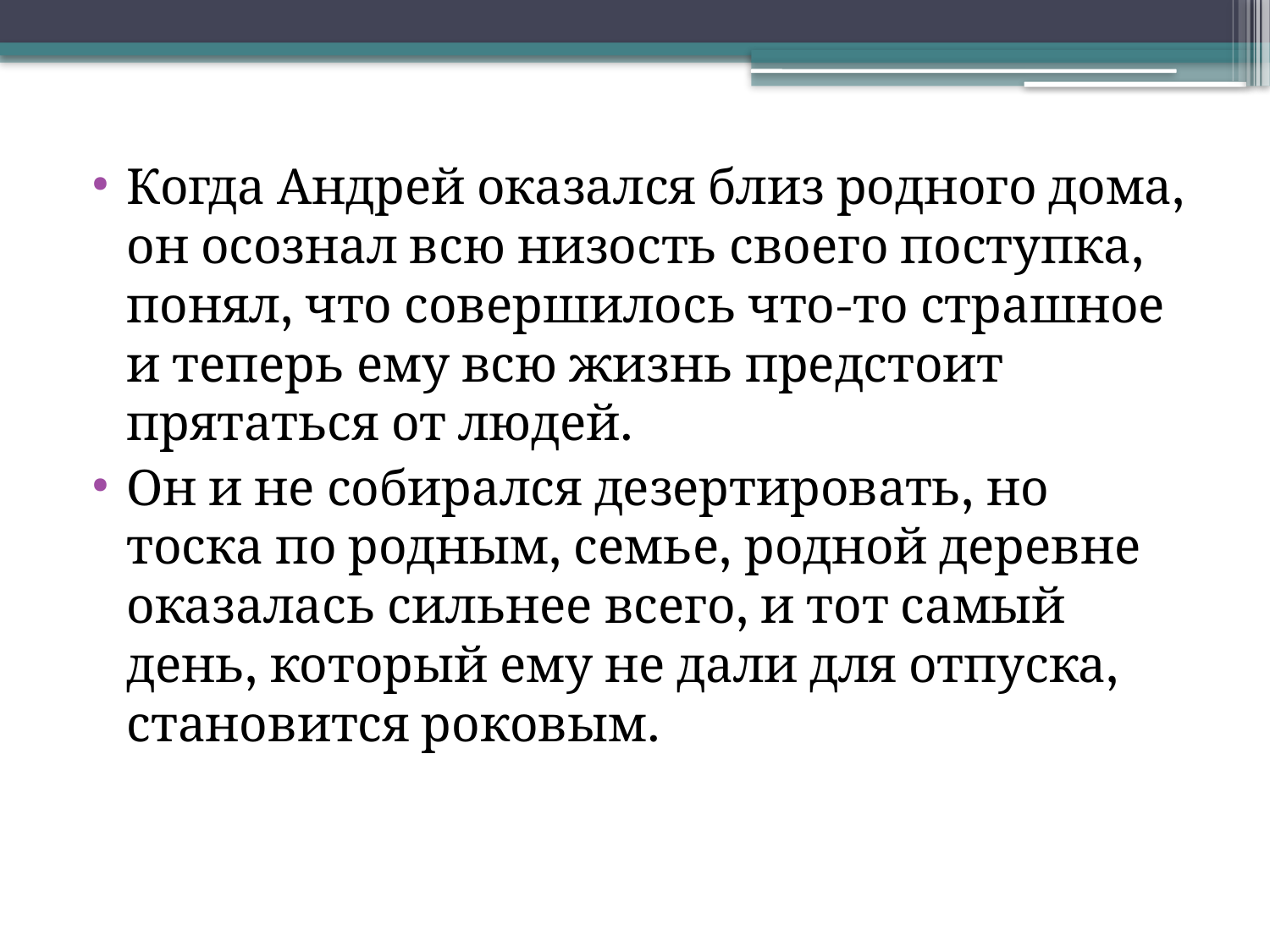

Когда Андрей оказался близ родного дома, он осознал всю низость своего поступка, понял, что совершилось что-то страшное и теперь ему всю жизнь предстоит прятаться от людей.
Он и не собирался дезертировать, но тоска по родным, семье, родной деревне оказалась сильнее всего, и тот самый день, который ему не дали для отпуска, становится роковым.